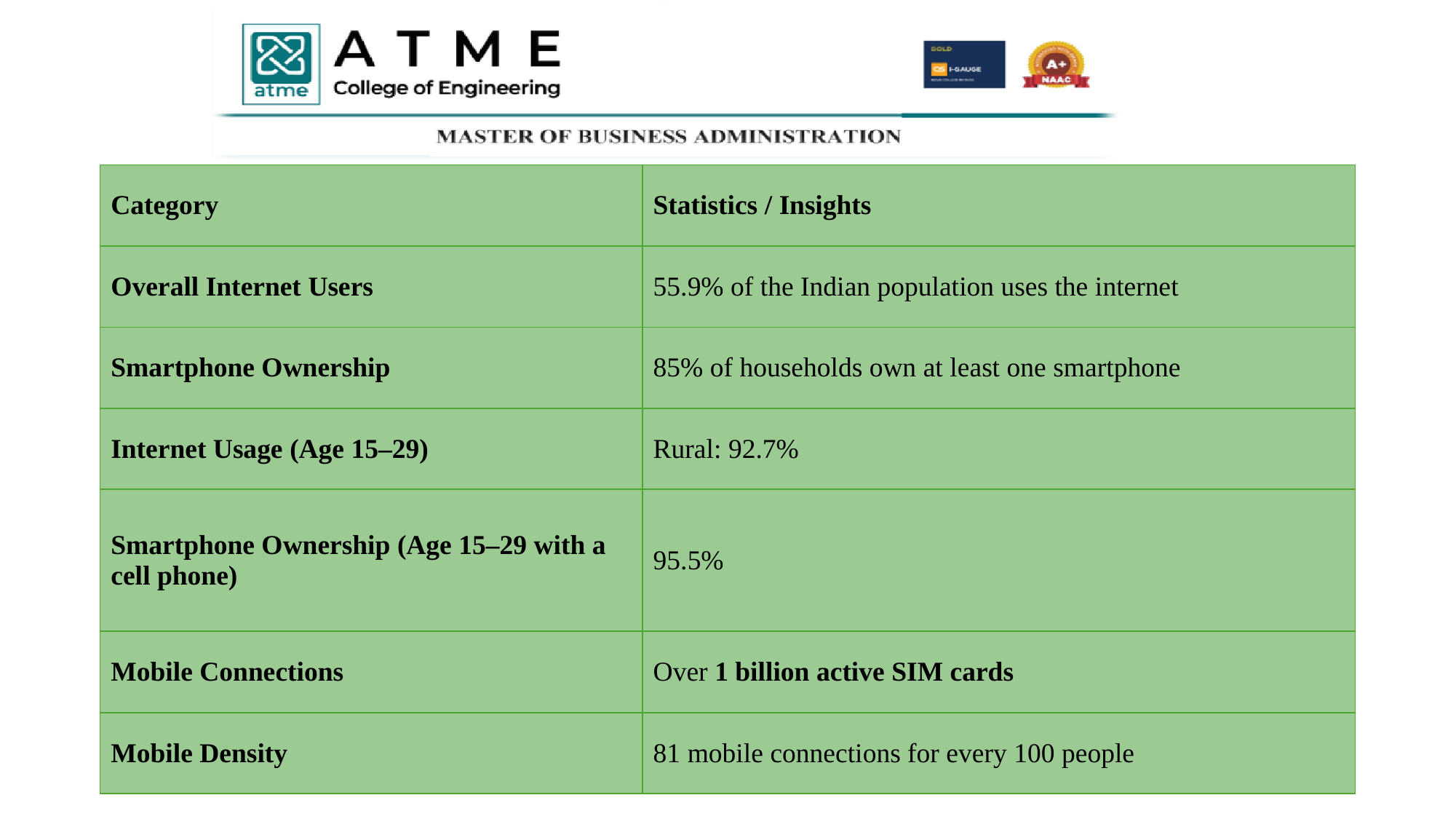

#
| Category | Statistics / Insights |
| --- | --- |
| Overall Internet Users | 55.9% of the Indian population uses the internet |
| Smartphone Ownership | 85% of households own at least one smartphone |
| Internet Usage (Age 15–29) | Rural: 92.7% |
| Smartphone Ownership (Age 15–29 with a cell phone) | 95.5% |
| Mobile Connections | Over 1 billion active SIM cards |
| Mobile Density | 81 mobile connections for every 100 people |